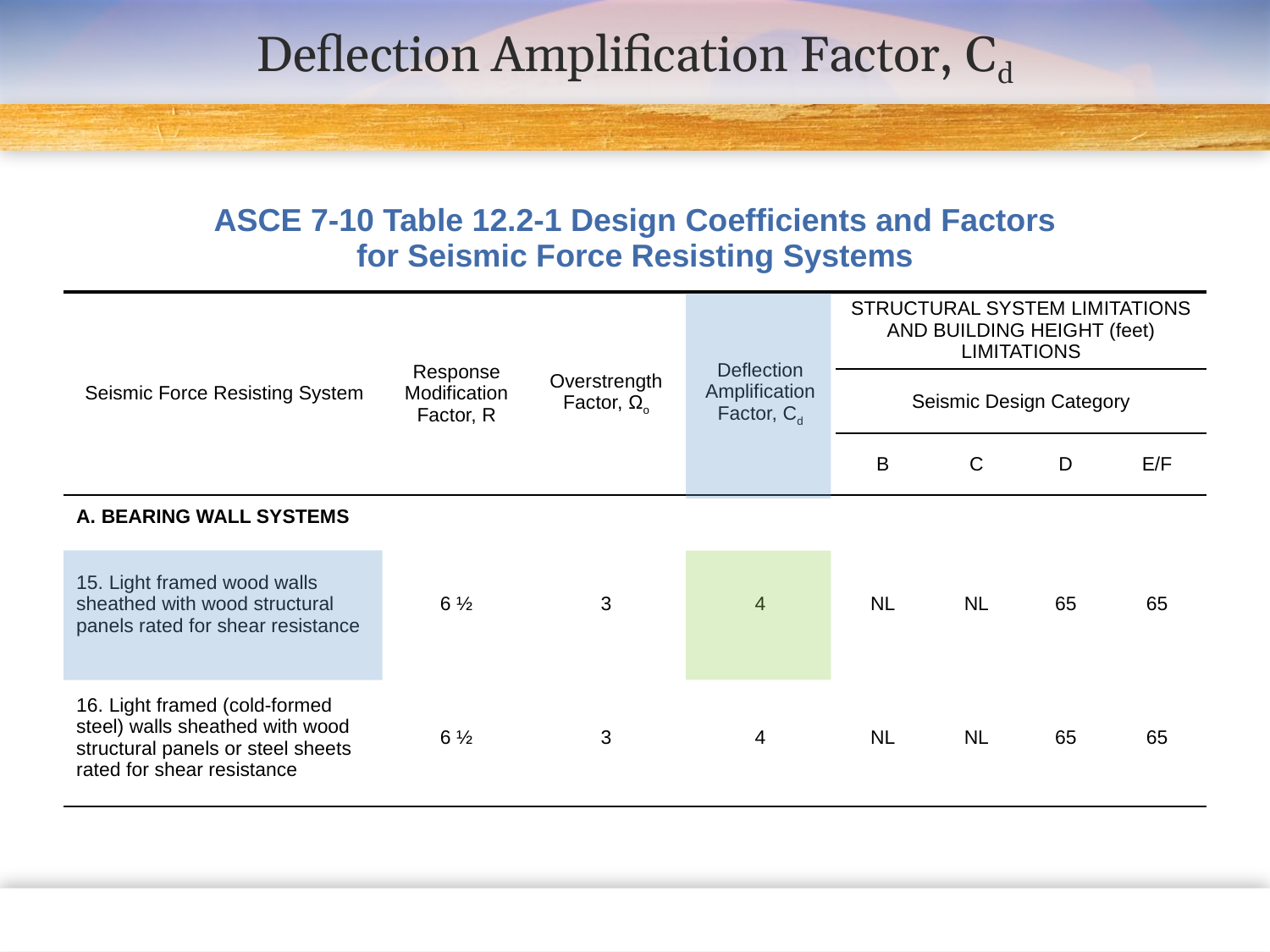

# Deflection Amplification Factor, Cd
| ASCE 7-10 Table 12.2-1 Design Coefficients and Factors for Seismic Force Resisting Systems |  |  |  |  |  |  |  |
| --- | --- | --- | --- | --- | --- | --- | --- |
| Seismic Force Resisting System | Response Modification Factor, R | Overstrength Factor, Ωo | Deflection Amplification Factor, Cd | STRUCTURAL SYSTEM LIMITATIONS AND BUILDING HEIGHT (feet) LIMITATIONS |  |  |  |
|  |  |  |  | Seismic Design Category |  |  |  |
|  |  |  |  | B | C | D | E/F |
| A. BEARING WALL SYSTEMS |  |  |  |  |  |  |  |
| 15. Light framed wood walls sheathed with wood structural panels rated for shear resistance | 6 ½ | 3 | 4 | NL | NL | 65 | 65 |
| 16. Light framed (cold-formed steel) walls sheathed with wood structural panels or steel sheets rated for shear resistance | 6 ½ | 3 | 4 | NL | NL | 65 | 65 |